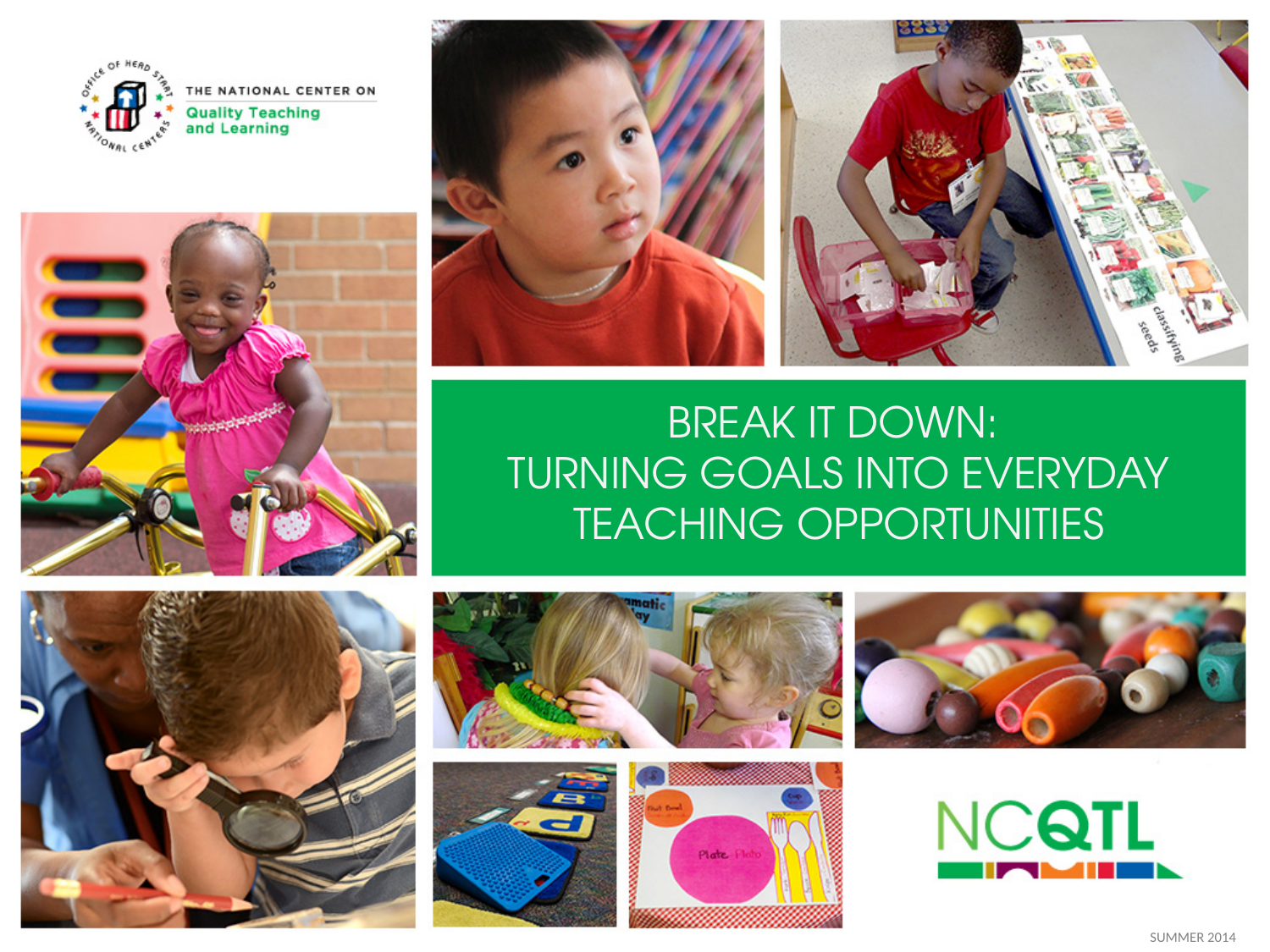

# Break it down: Turning Goals into Everyday Teaching Opportunities
SUMMER 2014